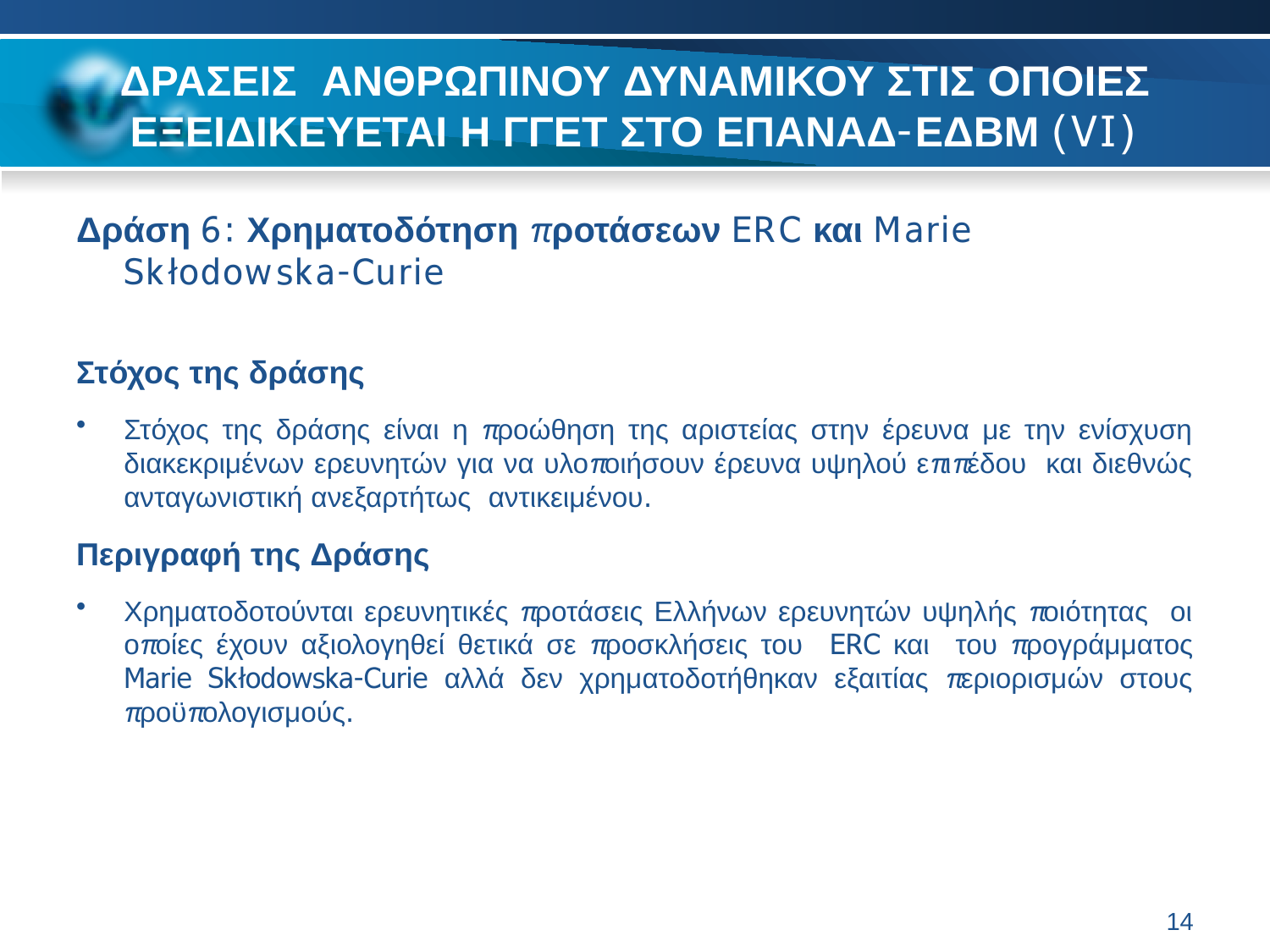

# ΔΡΑΣΕΙΣ  ΑΝΘΡΩΠΙΝΟΥ ΔΥΝΑΜΙΚΟΥ ΣΤΙΣ ΟΠΟΙΕΣ ΕΞΕΙΔΙΚΕΥΕΤΑΙ Η ΓΓΕΤ ΣΤΟ ΕΠΑΝΑΔ-ΕΔΒΜ (VI)
Δράση 6: Χρηματοδότηση προτάσεων ERC και Marie 		    Skłodowska-Curie

Στόχος της δράσης
Στόχος της δράσης είναι η προώθηση της αριστείας στην έρευνα με την ενίσχυση διακεκριμένων ερευνητών για να υλοποιήσουν έρευνα υψηλού επιπέδου  και διεθνώς ανταγωνιστική ανεξαρτήτως  αντικειμένου.
Περιγραφή της Δράσης
Χρηματοδοτούνται ερευνητικές προτάσεις Ελλήνων ερευνητών υψηλής ποιότητας  οι οποίες έχουν αξιολογηθεί θετικά σε προσκλήσεις του  ERC και  του προγράμματος Marie Skłodowska-Curie αλλά δεν χρηματοδοτήθηκαν εξαιτίας περιορισμών στους προϋπολογισμούς.

14